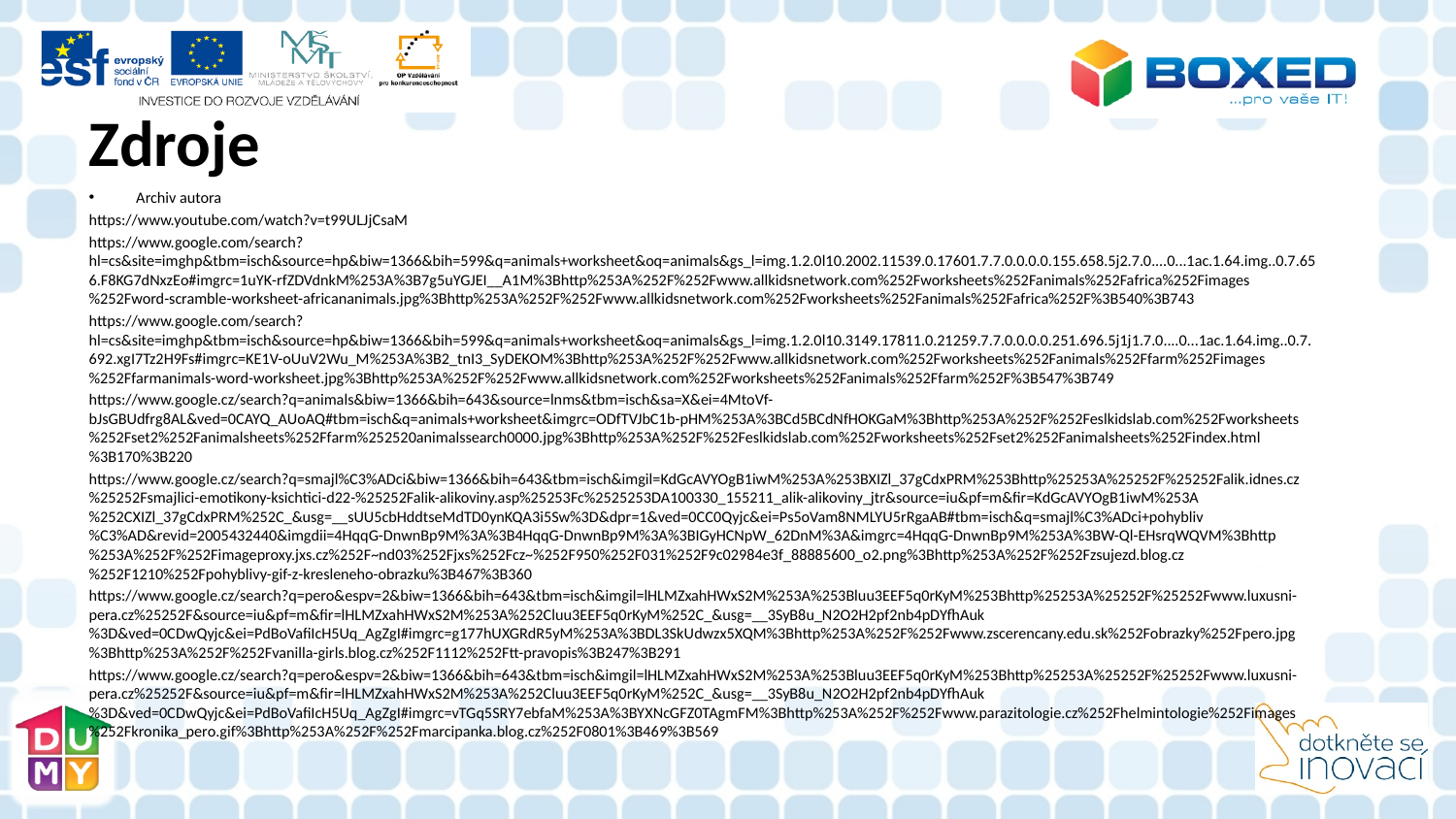

# Zdroje
Archiv autora
https://www.youtube.com/watch?v=t99ULJjCsaM
https://www.google.com/search?hl=cs&site=imghp&tbm=isch&source=hp&biw=1366&bih=599&q=animals+worksheet&oq=animals&gs_l=img.1.2.0l10.2002.11539.0.17601.7.7.0.0.0.0.155.658.5j2.7.0....0...1ac.1.64.img..0.7.656.F8KG7dNxzEo#imgrc=1uYK-rfZDVdnkM%253A%3B7g5uYGJEI__A1M%3Bhttp%253A%252F%252Fwww.allkidsnetwork.com%252Fworksheets%252Fanimals%252Fafrica%252Fimages%252Fword-scramble-worksheet-africananimals.jpg%3Bhttp%253A%252F%252Fwww.allkidsnetwork.com%252Fworksheets%252Fanimals%252Fafrica%252F%3B540%3B743
https://www.google.com/search?hl=cs&site=imghp&tbm=isch&source=hp&biw=1366&bih=599&q=animals+worksheet&oq=animals&gs_l=img.1.2.0l10.3149.17811.0.21259.7.7.0.0.0.0.251.696.5j1j1.7.0....0...1ac.1.64.img..0.7.692.xgI7Tz2H9Fs#imgrc=KE1V-oUuV2Wu_M%253A%3B2_tnI3_SyDEKOM%3Bhttp%253A%252F%252Fwww.allkidsnetwork.com%252Fworksheets%252Fanimals%252Ffarm%252Fimages%252Ffarmanimals-word-worksheet.jpg%3Bhttp%253A%252F%252Fwww.allkidsnetwork.com%252Fworksheets%252Fanimals%252Ffarm%252F%3B547%3B749
https://www.google.cz/search?q=animals&biw=1366&bih=643&source=lnms&tbm=isch&sa=X&ei=4MtoVf-bJsGBUdfrg8AL&ved=0CAYQ_AUoAQ#tbm=isch&q=animals+worksheet&imgrc=ODfTVJbC1b-pHM%253A%3BCd5BCdNfHOKGaM%3Bhttp%253A%252F%252Feslkidslab.com%252Fworksheets%252Fset2%252Fanimalsheets%252Ffarm%252520animalssearch0000.jpg%3Bhttp%253A%252F%252Feslkidslab.com%252Fworksheets%252Fset2%252Fanimalsheets%252Findex.html%3B170%3B220
https://www.google.cz/search?q=smajl%C3%ADci&biw=1366&bih=643&tbm=isch&imgil=KdGcAVYOgB1iwM%253A%253BXIZl_37gCdxPRM%253Bhttp%25253A%25252F%25252Falik.idnes.cz%25252Fsmajlici-emotikony-ksichtici-d22-%25252Falik-alikoviny.asp%25253Fc%2525253DA100330_155211_alik-alikoviny_jtr&source=iu&pf=m&fir=KdGcAVYOgB1iwM%253A%252CXIZl_37gCdxPRM%252C_&usg=__sUU5cbHddtseMdTD0ynKQA3i5Sw%3D&dpr=1&ved=0CC0Qyjc&ei=Ps5oVam8NMLYU5rRgaAB#tbm=isch&q=smajl%C3%ADci+pohybliv%C3%AD&revid=2005432440&imgdii=4HqqG-DnwnBp9M%3A%3B4HqqG-DnwnBp9M%3A%3BIGyHCNpW_62DnM%3A&imgrc=4HqqG-DnwnBp9M%253A%3BW-Ql-EHsrqWQVM%3Bhttp%253A%252F%252Fimageproxy.jxs.cz%252F~nd03%252Fjxs%252Fcz~%252F950%252F031%252F9c02984e3f_88885600_o2.png%3Bhttp%253A%252F%252Fzsujezd.blog.cz%252F1210%252Fpohyblivy-gif-z-kresleneho-obrazku%3B467%3B360
https://www.google.cz/search?q=pero&espv=2&biw=1366&bih=643&tbm=isch&imgil=lHLMZxahHWxS2M%253A%253Bluu3EEF5q0rKyM%253Bhttp%25253A%25252F%25252Fwww.luxusni-pera.cz%25252F&source=iu&pf=m&fir=lHLMZxahHWxS2M%253A%252Cluu3EEF5q0rKyM%252C_&usg=__3SyB8u_N2O2H2pf2nb4pDYfhAuk%3D&ved=0CDwQyjc&ei=PdBoVafiIcH5Uq_AgZgI#imgrc=g177hUXGRdR5yM%253A%3BDL3SkUdwzx5XQM%3Bhttp%253A%252F%252Fwww.zscerencany.edu.sk%252Fobrazky%252Fpero.jpg%3Bhttp%253A%252F%252Fvanilla-girls.blog.cz%252F1112%252Ftt-pravopis%3B247%3B291
https://www.google.cz/search?q=pero&espv=2&biw=1366&bih=643&tbm=isch&imgil=lHLMZxahHWxS2M%253A%253Bluu3EEF5q0rKyM%253Bhttp%25253A%25252F%25252Fwww.luxusni-pera.cz%25252F&source=iu&pf=m&fir=lHLMZxahHWxS2M%253A%252Cluu3EEF5q0rKyM%252C_&usg=__3SyB8u_N2O2H2pf2nb4pDYfhAuk%3D&ved=0CDwQyjc&ei=PdBoVafiIcH5Uq_AgZgI#imgrc=vTGq5SRY7ebfaM%253A%3BYXNcGFZ0TAgmFM%3Bhttp%253A%252F%252Fwww.parazitologie.cz%252Fhelmintologie%252Fimages%252Fkronika_pero.gif%3Bhttp%253A%252F%252Fmarcipanka.blog.cz%252F0801%3B469%3B569